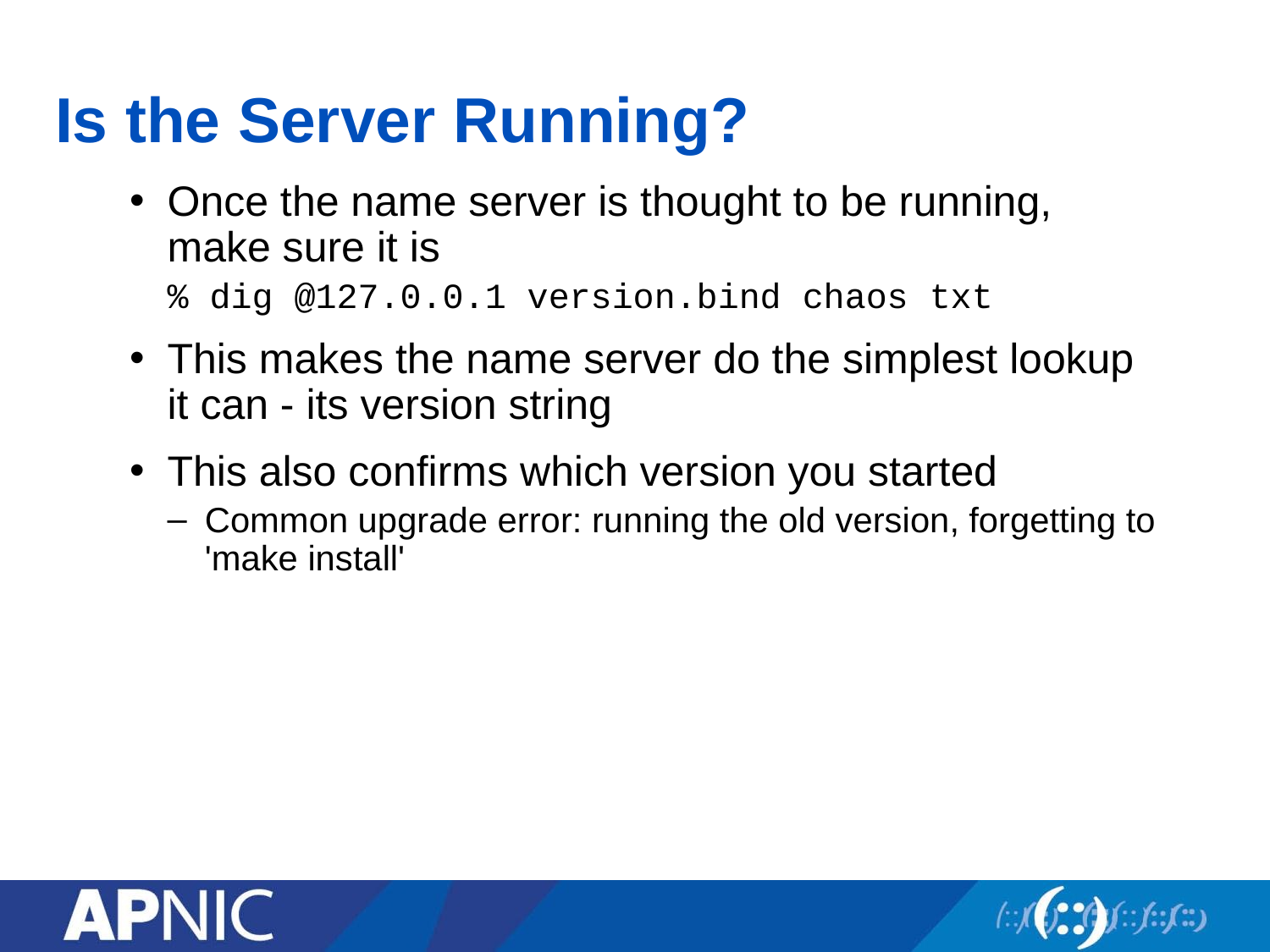

# Is the Server Running?
Once the name server is thought to be running, make sure it is
% dig @127.0.0.1 version.bind chaos txt
This makes the name server do the simplest lookup it can - its version string
This also confirms which version you started
Common upgrade error: running the old version, forgetting to 'make install'